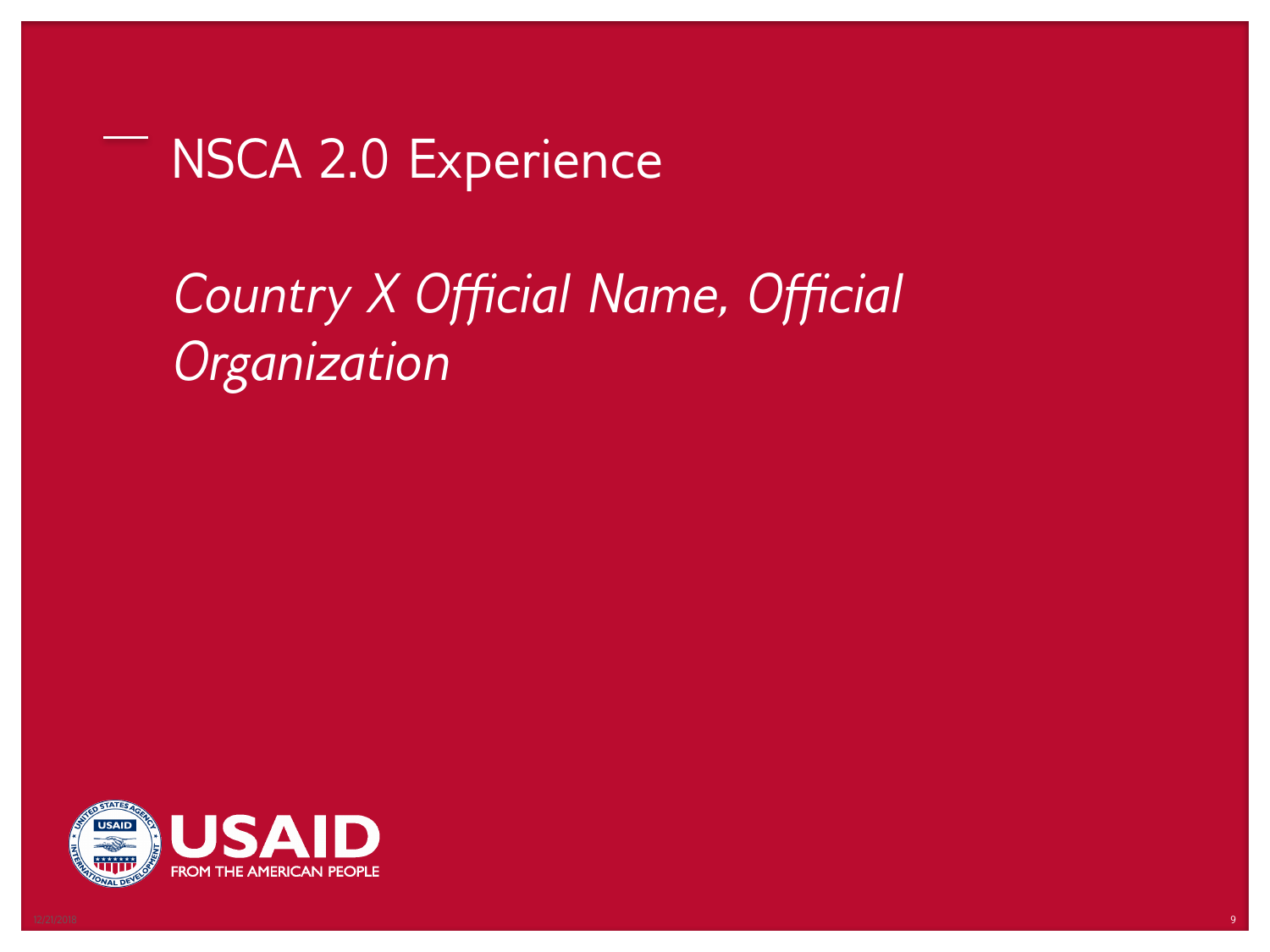

# NSCA 2.0 Experience Country X Official Name, Official Organization
12/21/2018
9